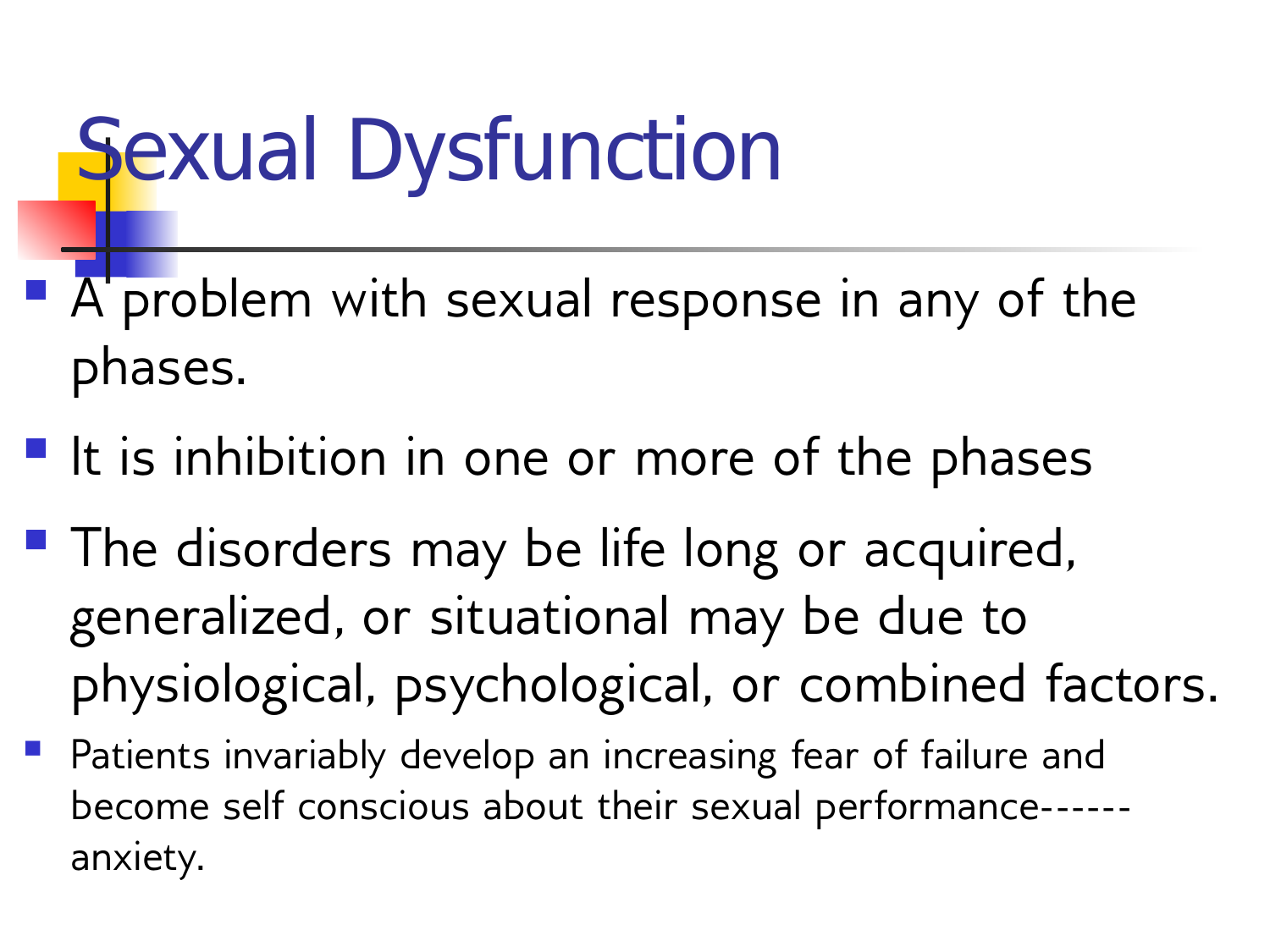

# Sexual Dysfunction
A problem with sexual response in any of the phases.

It is inhibition in one or more of the phases

The disorders may be life long or acquired, generalized, or situational may be due to physiological, psychological, or combined factors.

Patients invariably develop an increasing fear of failure and become self conscious about their sexual performance------anxiety.